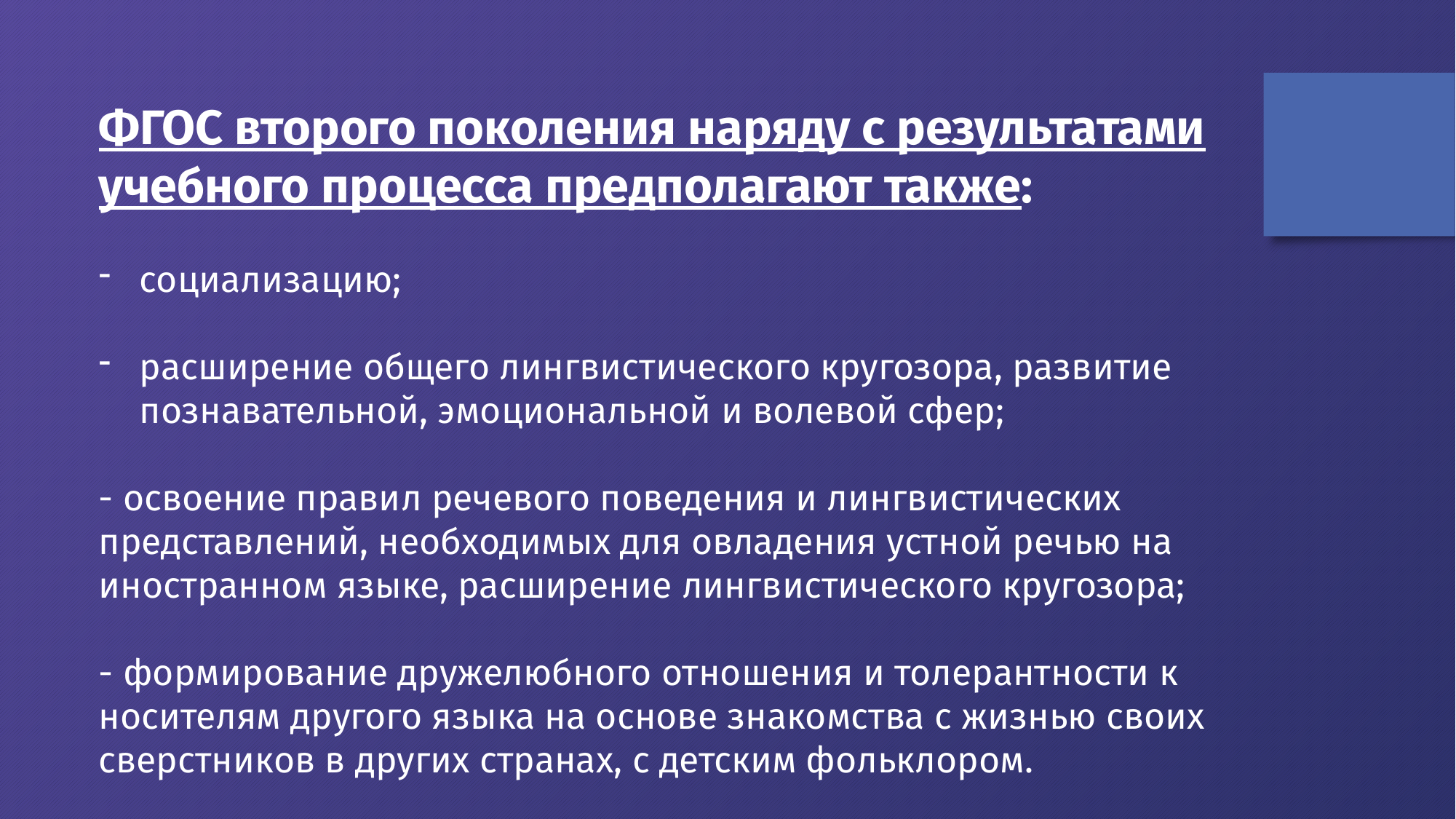

ФГОС второго поколения наряду с результатами учебного процесса предполагают также:

социализацию;

расширение общего лингвистического кругозора, развитие познавательной, эмоциональной и волевой сфер;

- освоение правил речевого поведения и лингвистических представлений, необходимых для овладения устной речью на иностранном языке, расширение лингвистического кругозора;

- формирование дружелюбного отношения и толерантности к носителям другого языка на основе знакомства с жизнью своих сверстников в других странах, с детским фольклором.